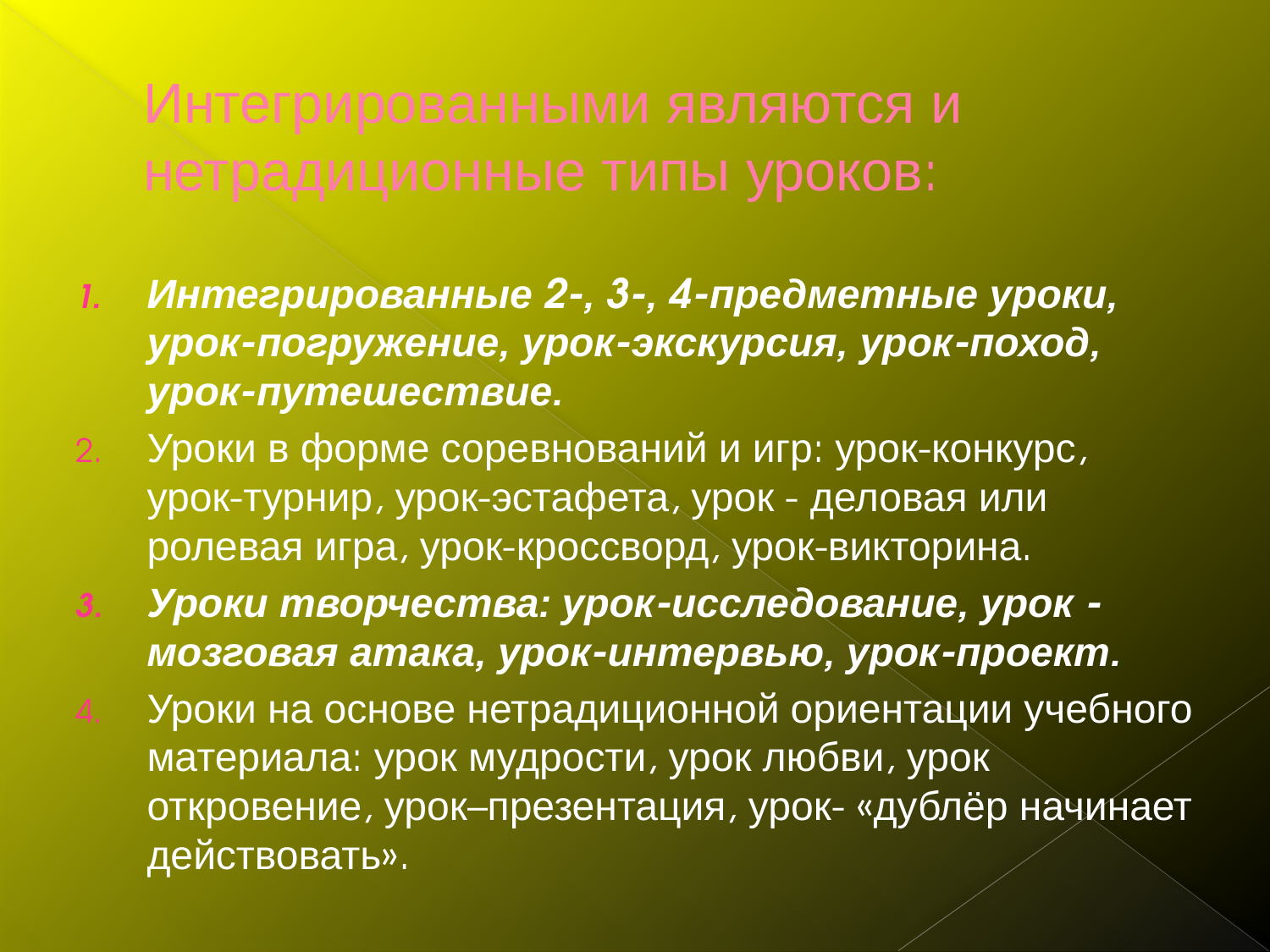

# Интегрированными являются и нетрадиционные типы уроков:
Интегрированные 2-, 3-, 4-предметные уроки, урок-погружение, урок-экскурсия, урок-поход, урок-путешествие.
Уроки в форме соревнований и игр: урок-конкурс, урок-турнир, урок-эстафета, урок - деловая или ролевая игра, урок-кроссворд, урок-викторина.
Уроки творчества: урок-исследование, урок - мозговая атака, урок-интервью, урок-проект.
Уроки на основе нетрадиционной ориентации учебного материала: урок мудрости, урок любви, урок откровение, урок–презентация, урок- «дублёр начинает действовать».